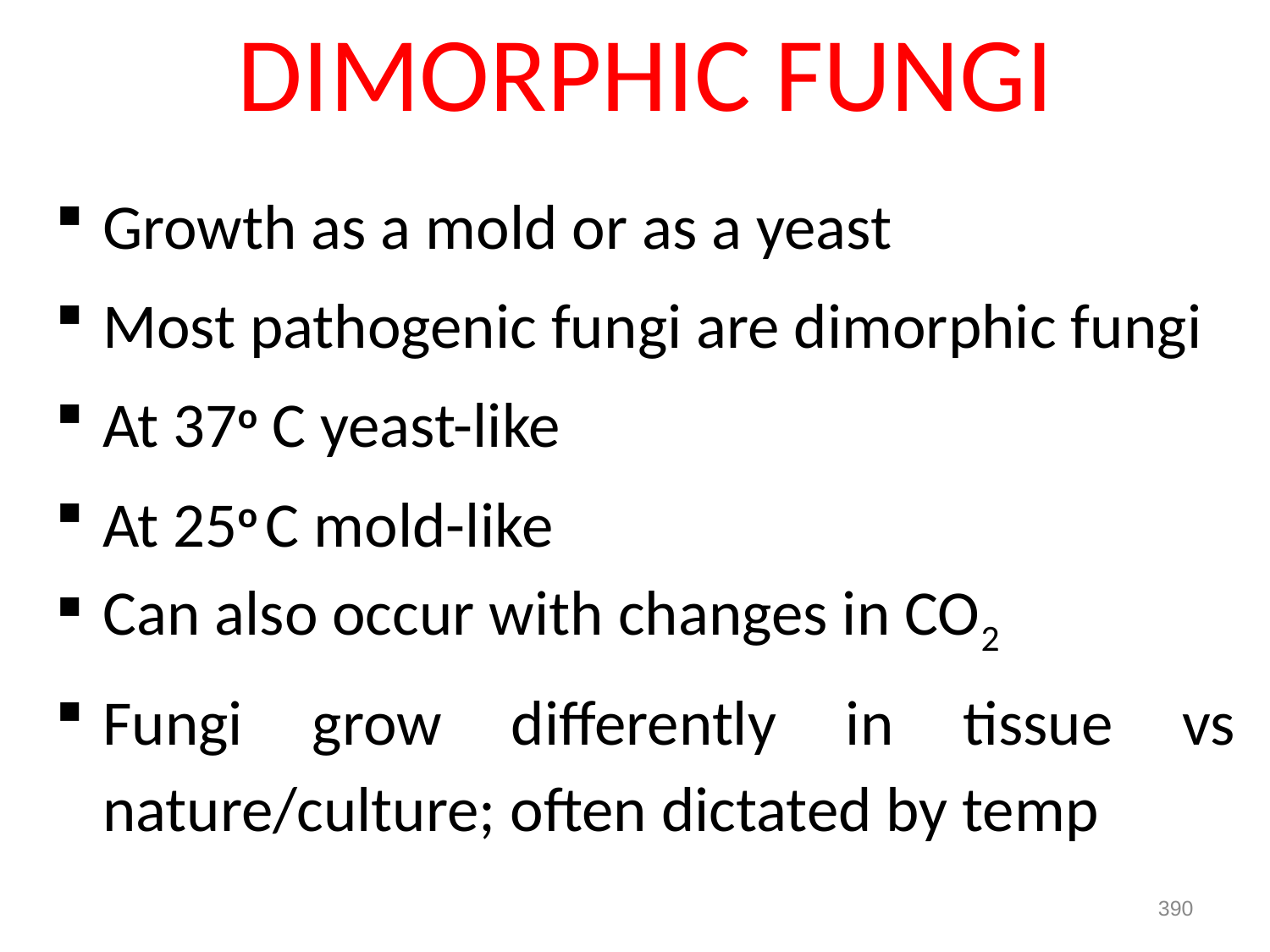

# DIMORPHIC FUNGI
Growth as a mold or as a yeast
Most pathogenic fungi are dimorphic fungi
At 37o C yeast-like
At 25o C mold-like
Can also occur with changes in CO2
Fungi grow differently in tissue vs nature/culture; often dictated by temp

390